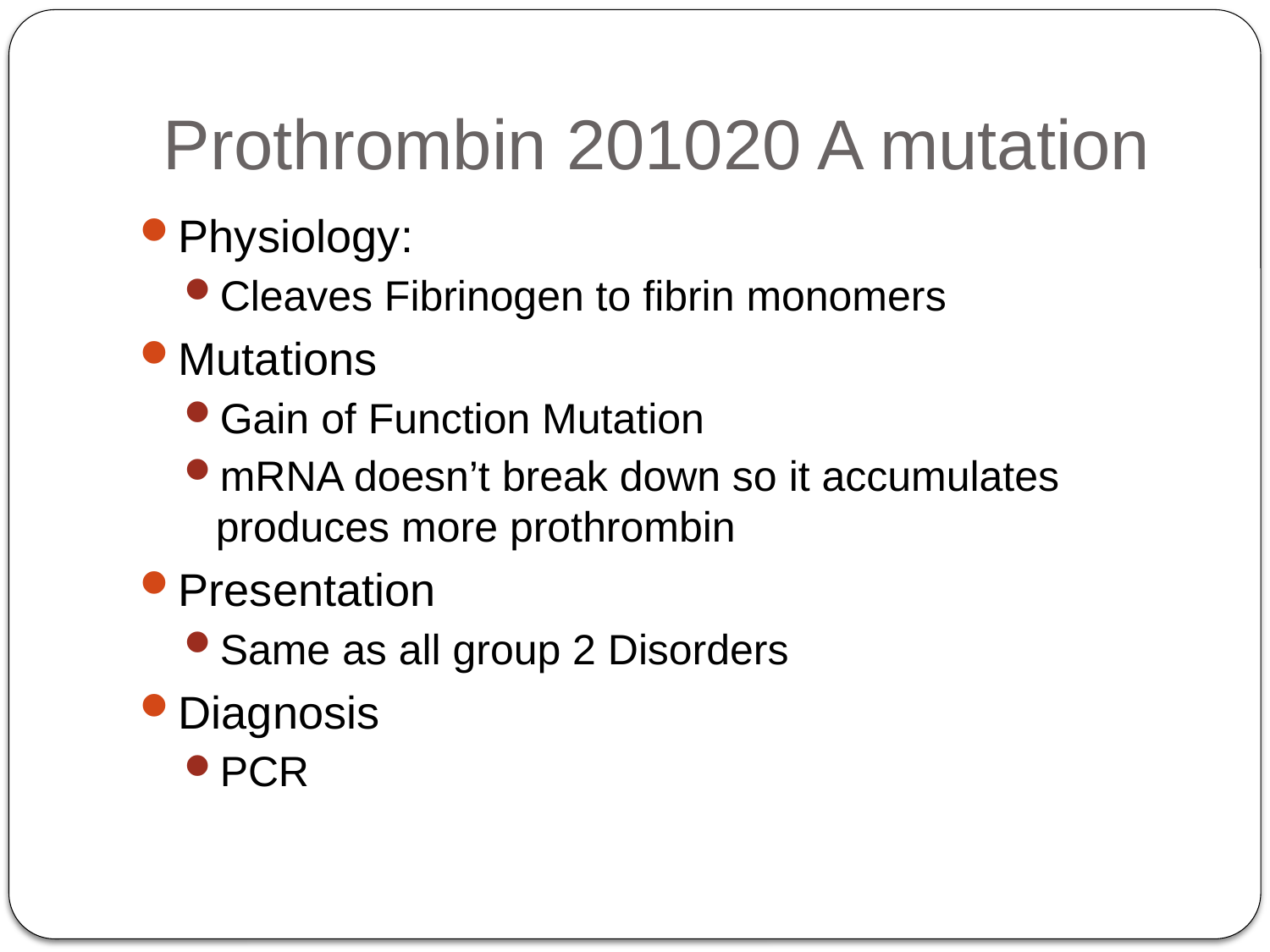

# Prothrombin 201020 A mutation
Physiology:
Cleaves Fibrinogen to fibrin monomers
Mutations
Gain of Function Mutation
mRNA doesn’t break down so it accumulates produces more prothrombin
Presentation
Same as all group 2 Disorders
Diagnosis
PCR